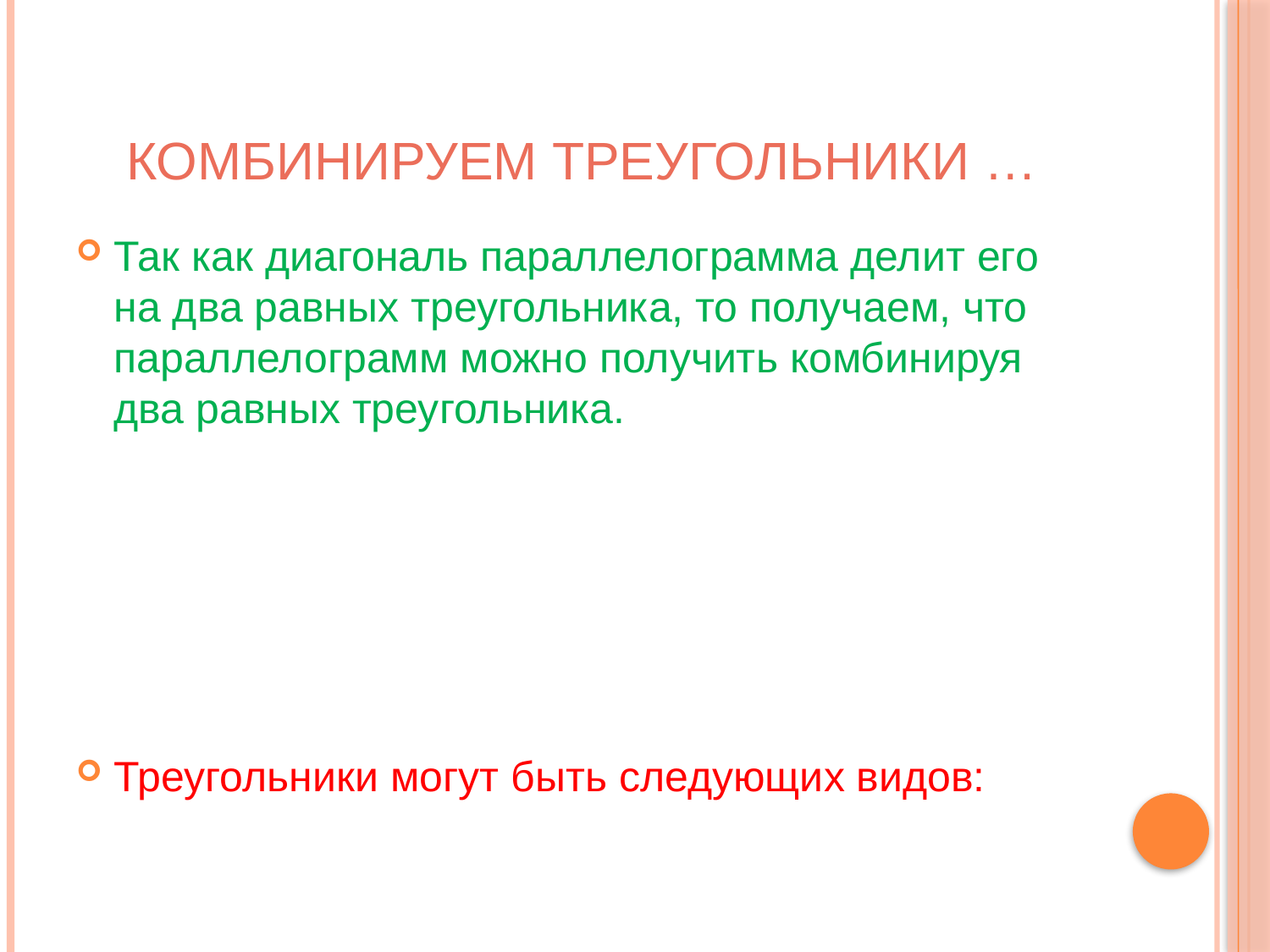

# Комбинируем треугольники …
Так как диагональ параллелограмма делит его на два равных треугольника, то получаем, что параллелограмм можно получить комбинируя два равных треугольника.

Треугольники могут быть следующих видов: